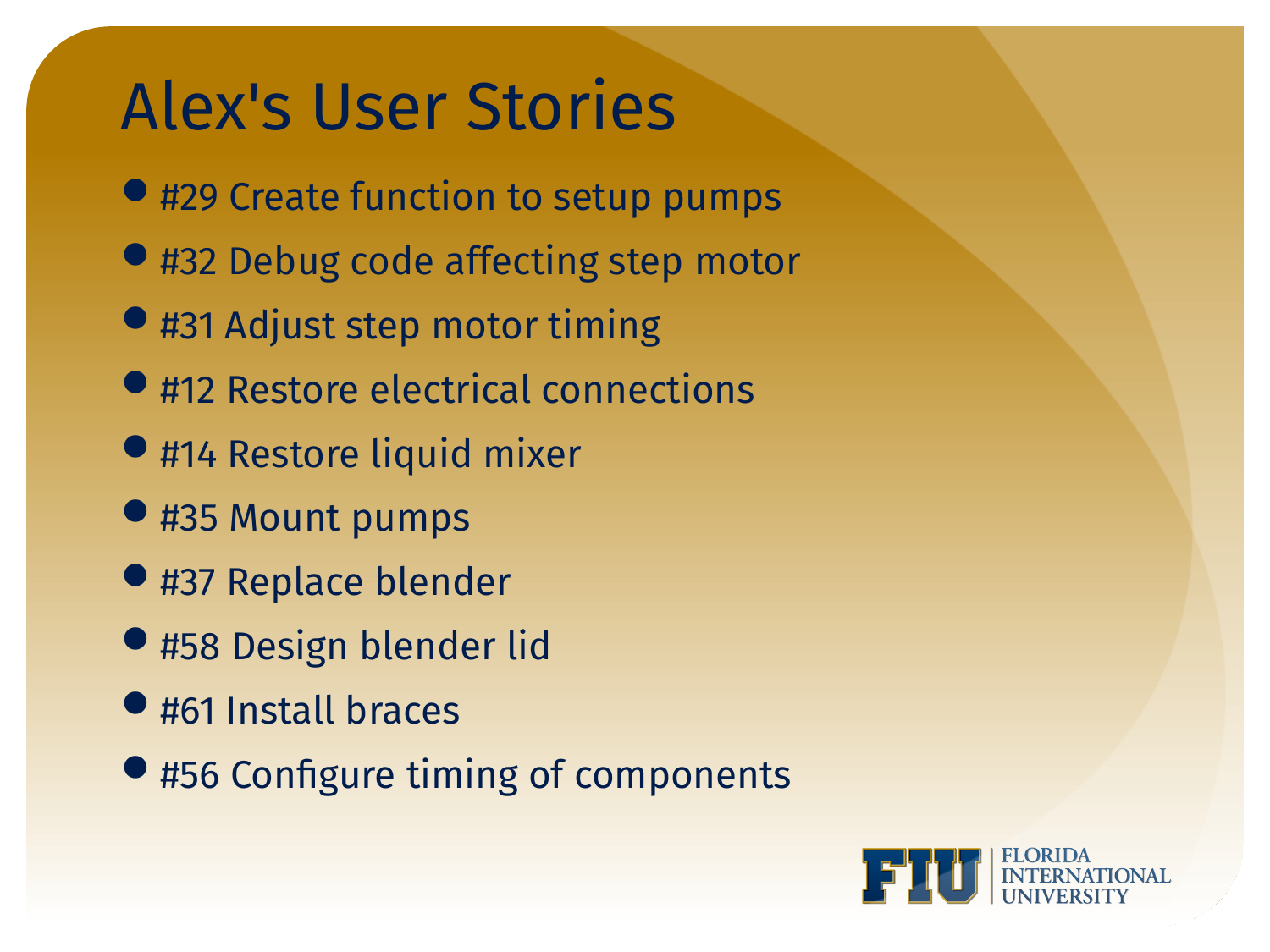

# Alex's User Stories
#29 Create function to setup pumps
#32 Debug code affecting step motor
#31 Adjust step motor timing
#12 Restore electrical connections
#14 Restore liquid mixer
#35 Mount pumps
#37 Replace blender
#58 Design blender lid
#61 Install braces
#56 Configure timing of components